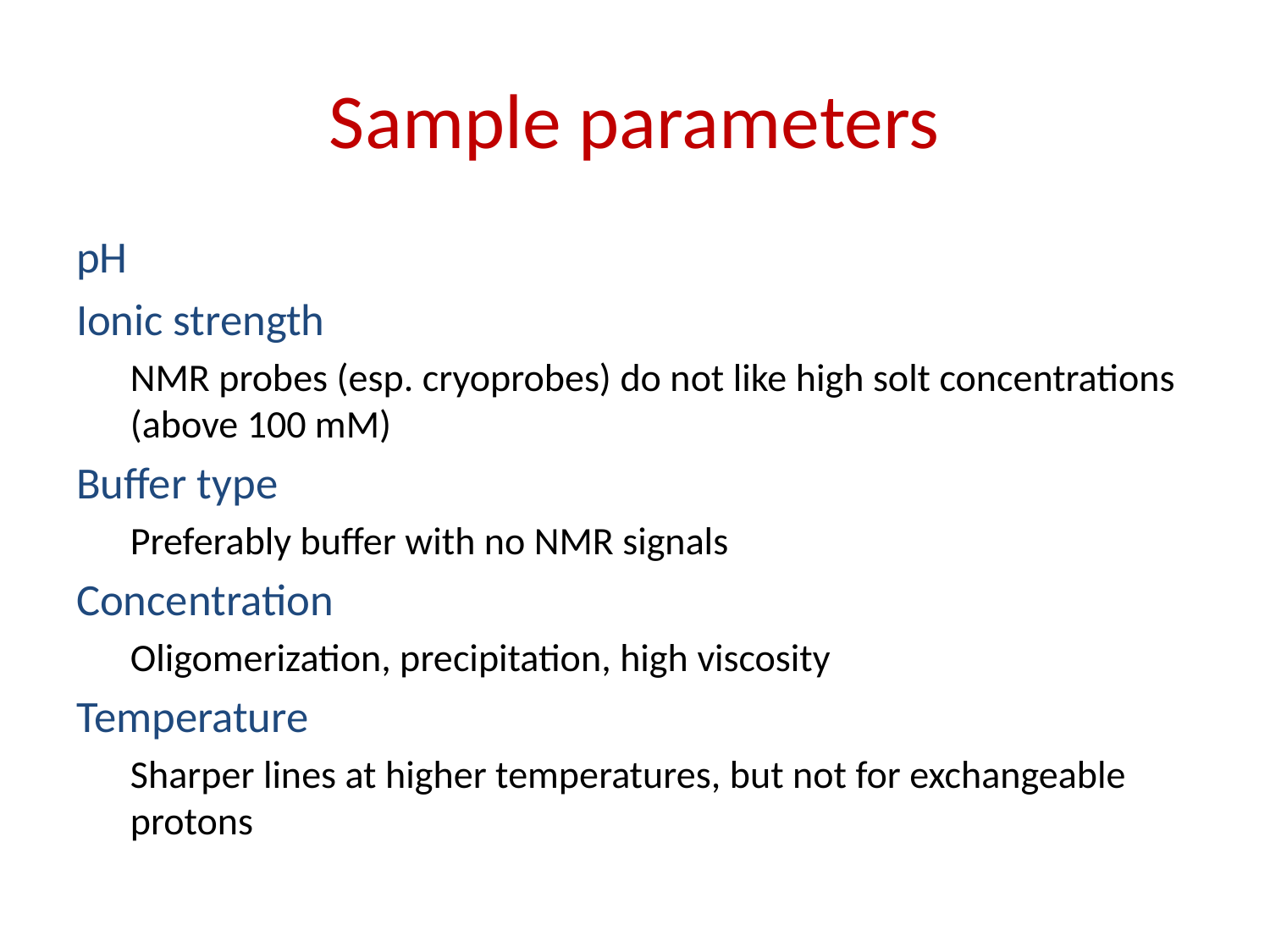

# Sample parameters
pH
Ionic strength
NMR probes (esp. cryoprobes) do not like high solt concentrations (above 100 mM)
Buffer type
Preferably buffer with no NMR signals
Concentration
Oligomerization, precipitation, high viscosity
Temperature
Sharper lines at higher temperatures, but not for exchangeable protons